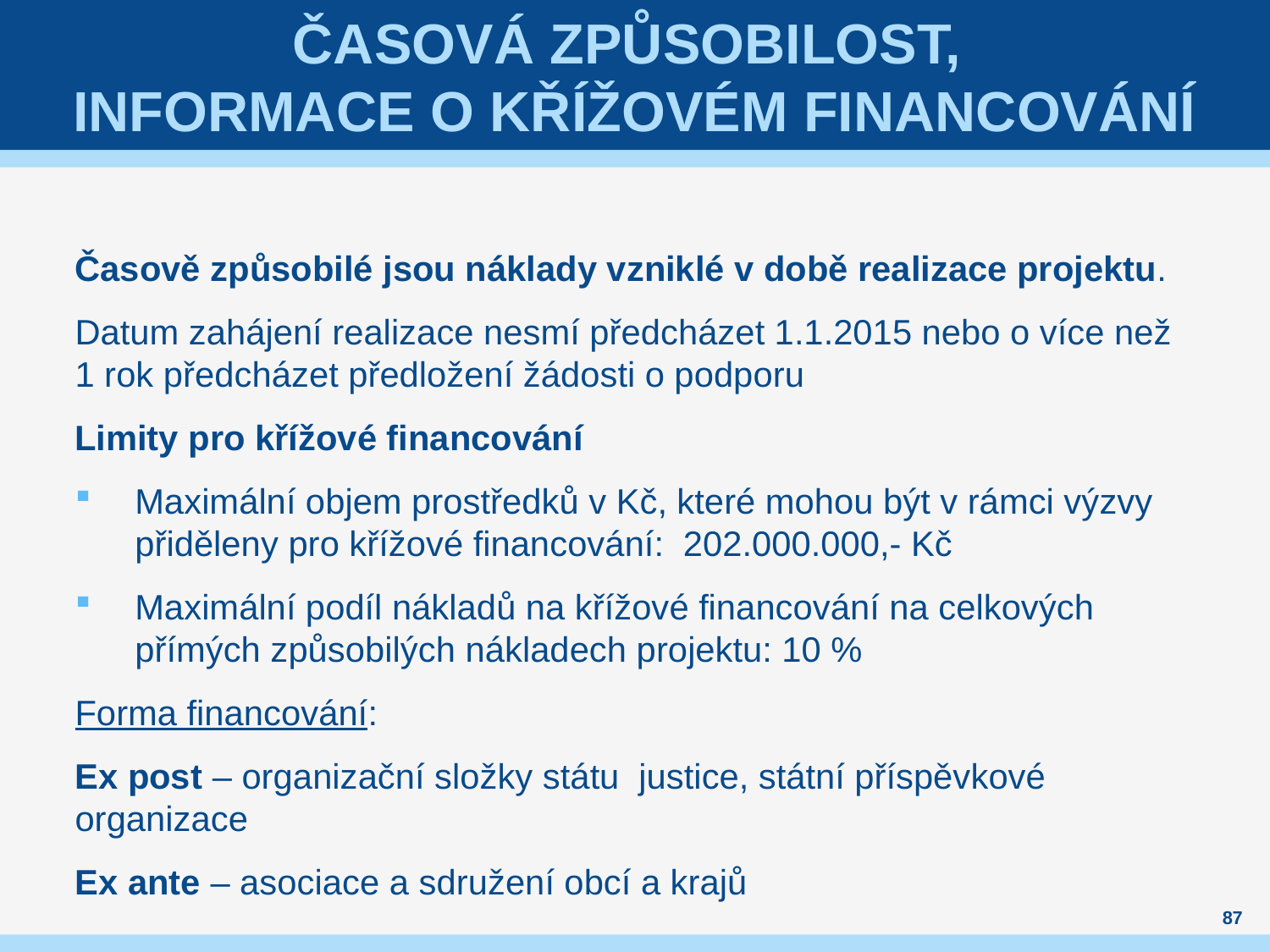

# Časová způsobilost, informace o Křížovém financování
Časově způsobilé jsou náklady vzniklé v době realizace projektu.
Datum zahájení realizace nesmí předcházet 1.1.2015 nebo o více než 1 rok předcházet předložení žádosti o podporu
Limity pro křížové financování
Maximální objem prostředků v Kč, které mohou být v rámci výzvy přiděleny pro křížové financování:  202.000.000,- Kč
Maximální podíl nákladů na křížové financování na celkových přímých způsobilých nákladech projektu: 10 %
Forma financování:
Ex post – organizační složky státu  justice, státní příspěvkové         organizace
Ex ante – asociace a sdružení obcí a krajů
87